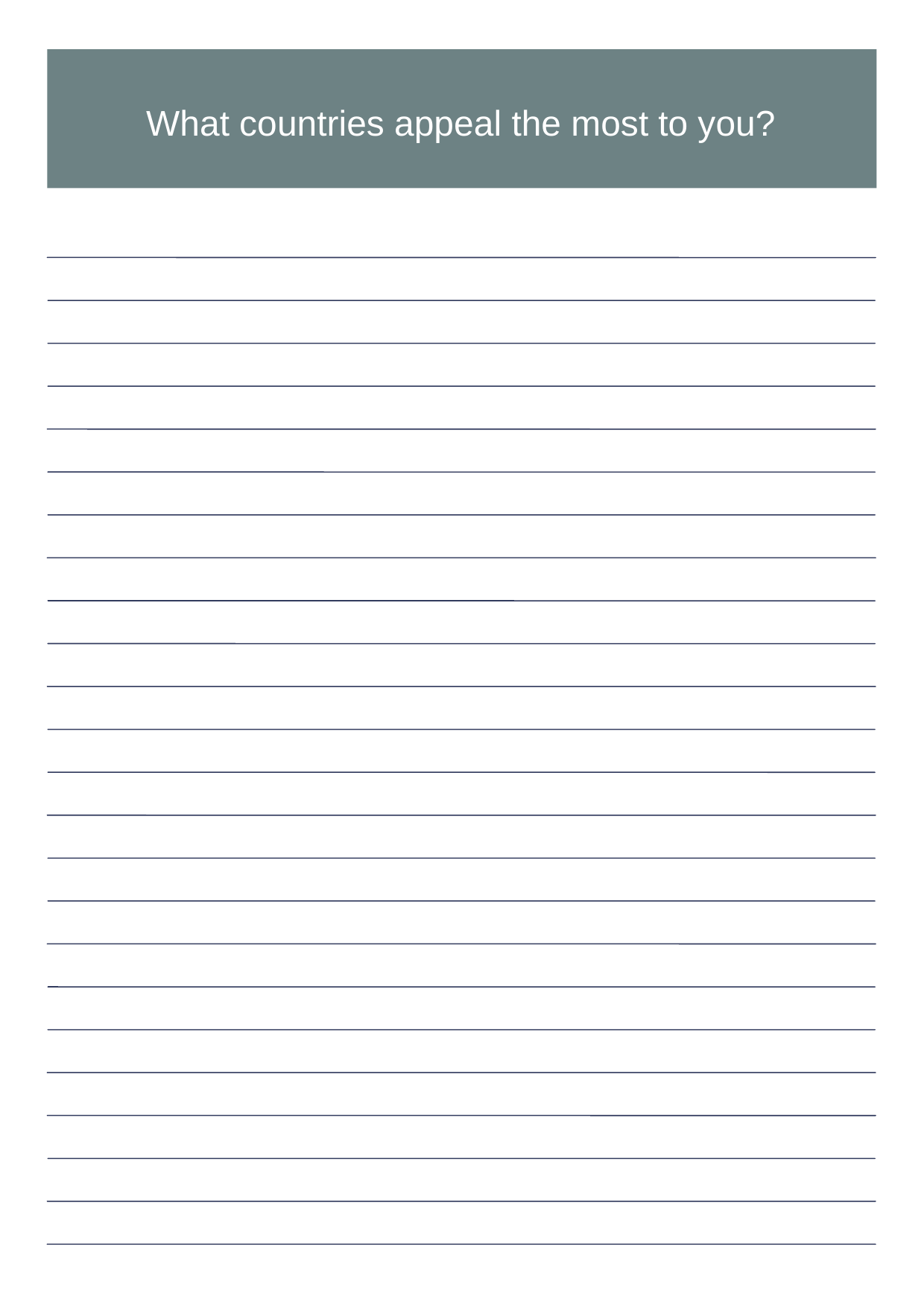

What countries appeal the most to you?